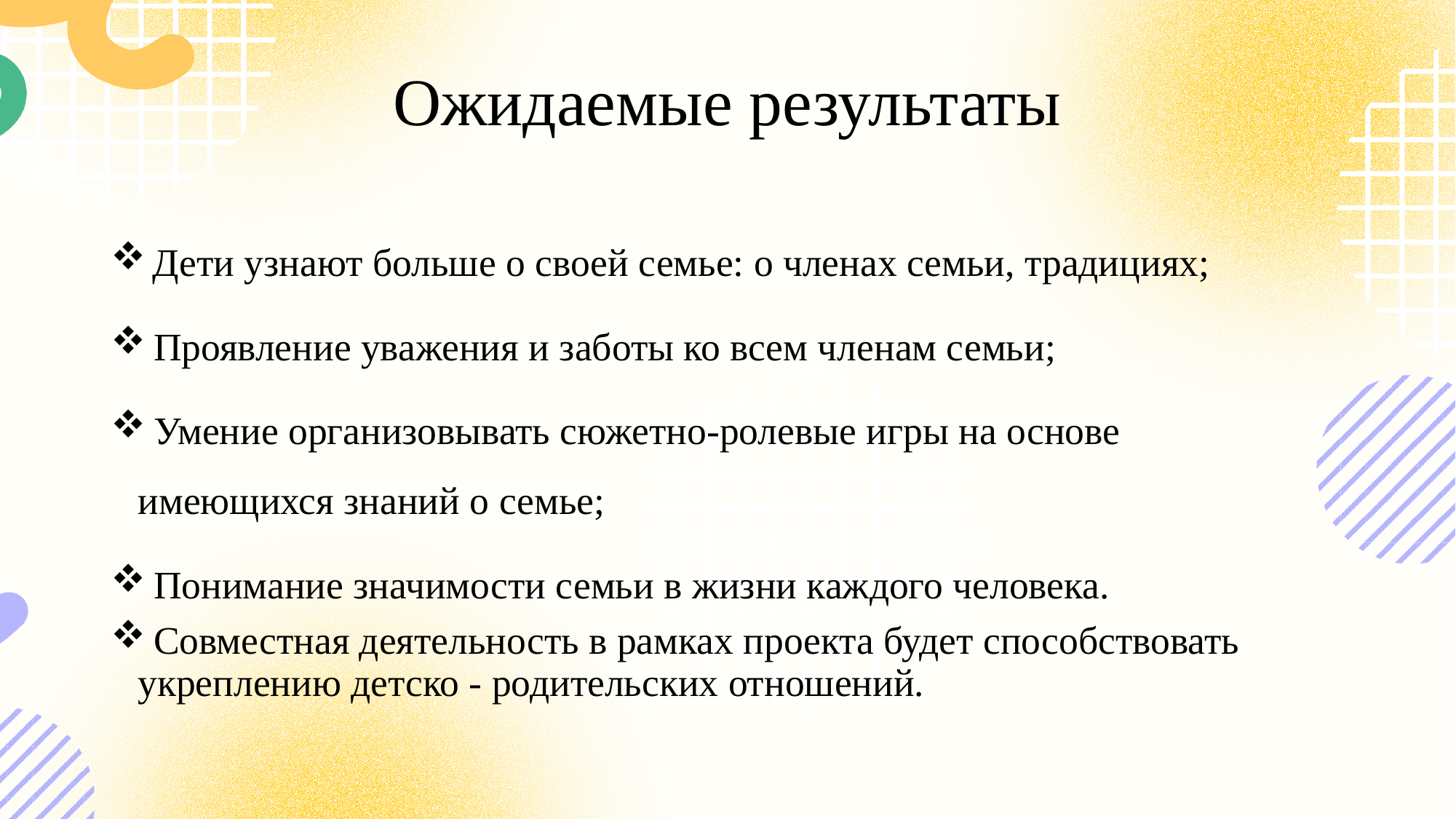

# Ожидаемые результаты
 Дети узнают больше о своей семье: о членах семьи, традициях;
 Проявление уважения и заботы ко всем членам семьи;
 Умение организовывать сюжетно-ролевые игры на основе имеющихся знаний о семье;
 Понимание значимости семьи в жизни каждого человека.
 Cовместная деятельность в рамках проекта будет способствовать укреплению детско - родительских отношений.